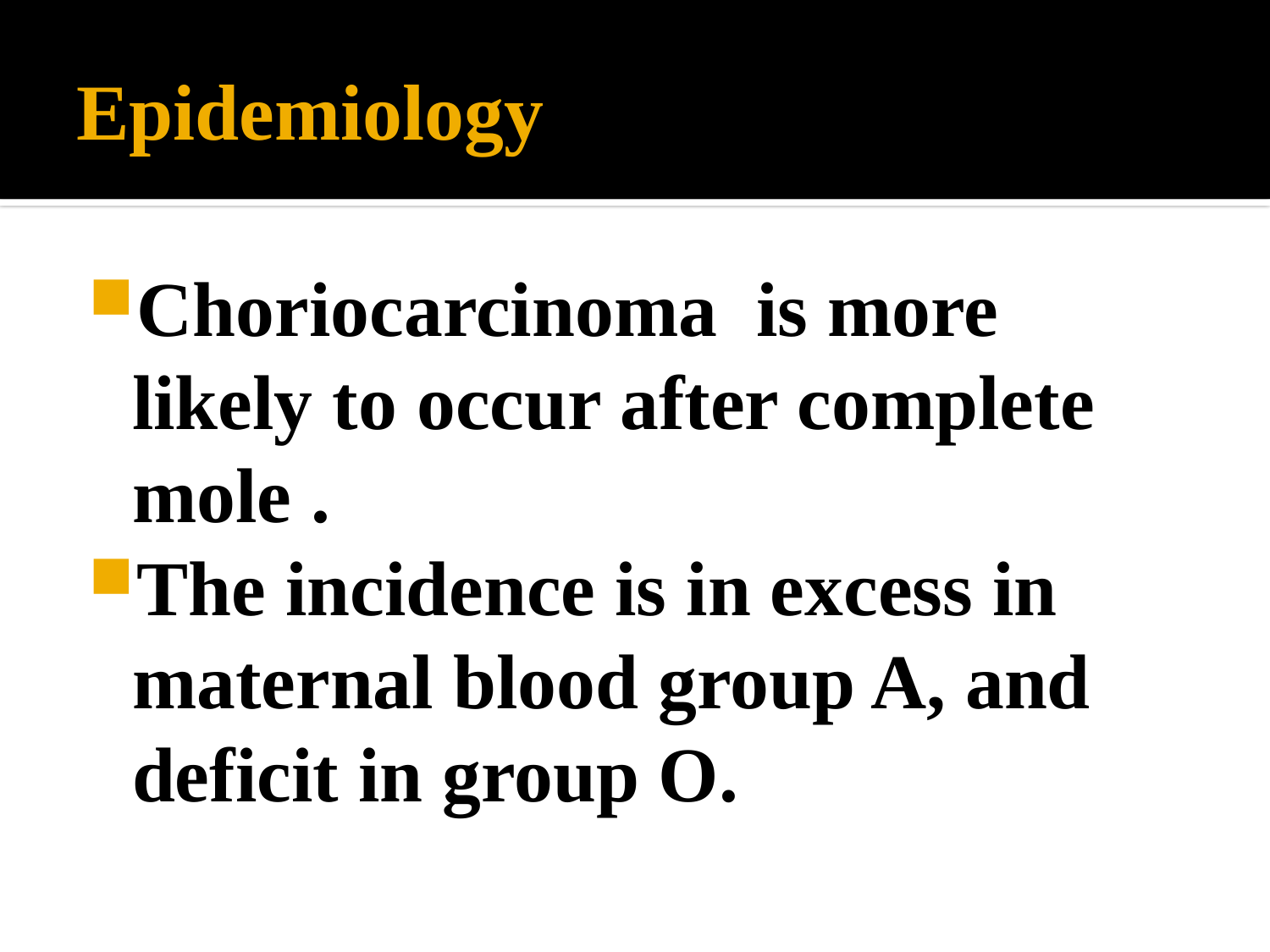

# Epidemiology
Choriocarcinoma  is more likely to occur after complete mole .
The incidence is in excess in maternal blood group A, and deficit in group O.